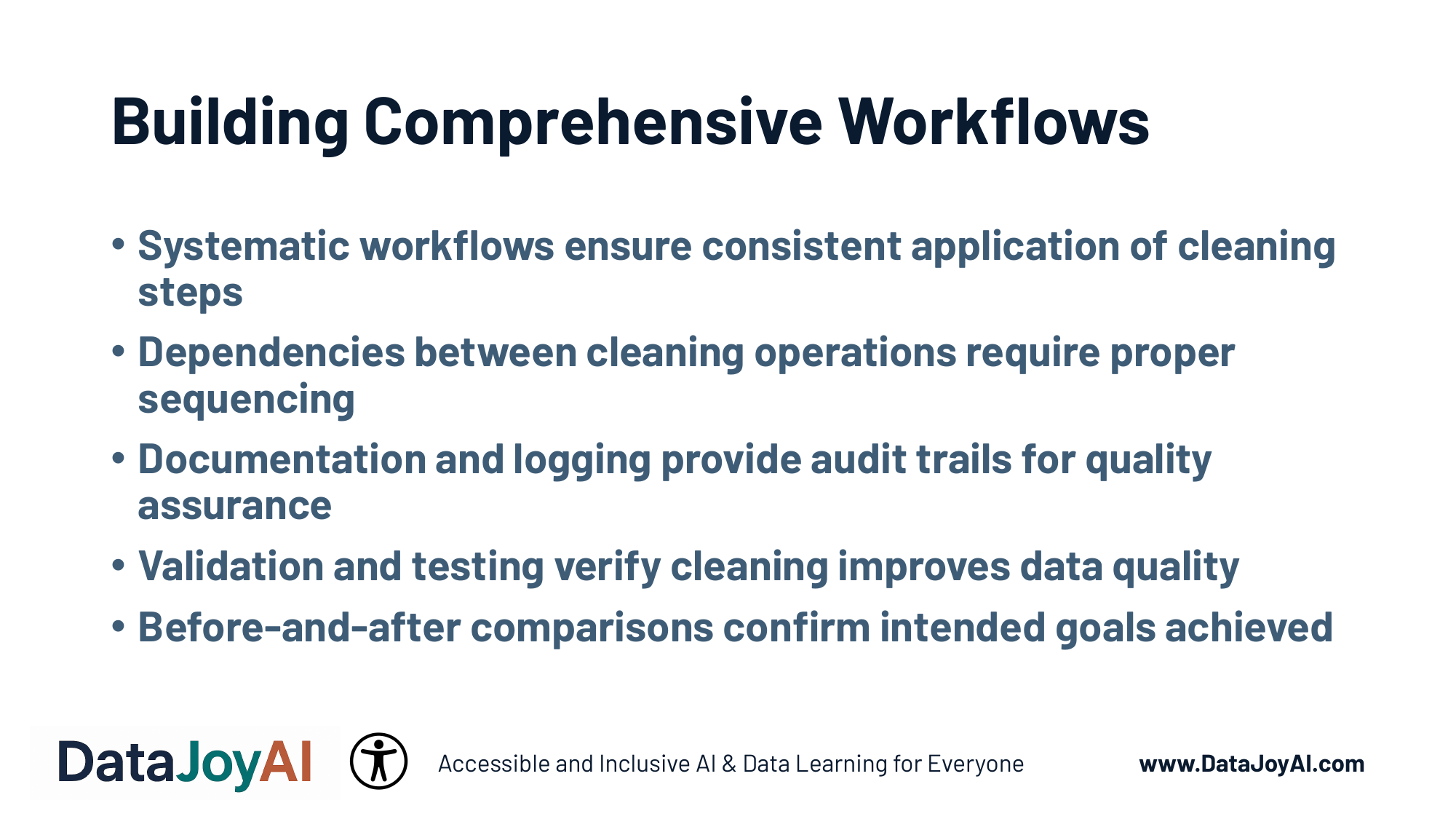

# Building Comprehensive Workflows
Systematic workflows ensure consistent application of cleaning steps
Dependencies between cleaning operations require proper sequencing
Documentation and logging provide audit trails for quality assurance
Validation and testing verify cleaning improves data quality
Before-and-after comparisons confirm intended goals achieved